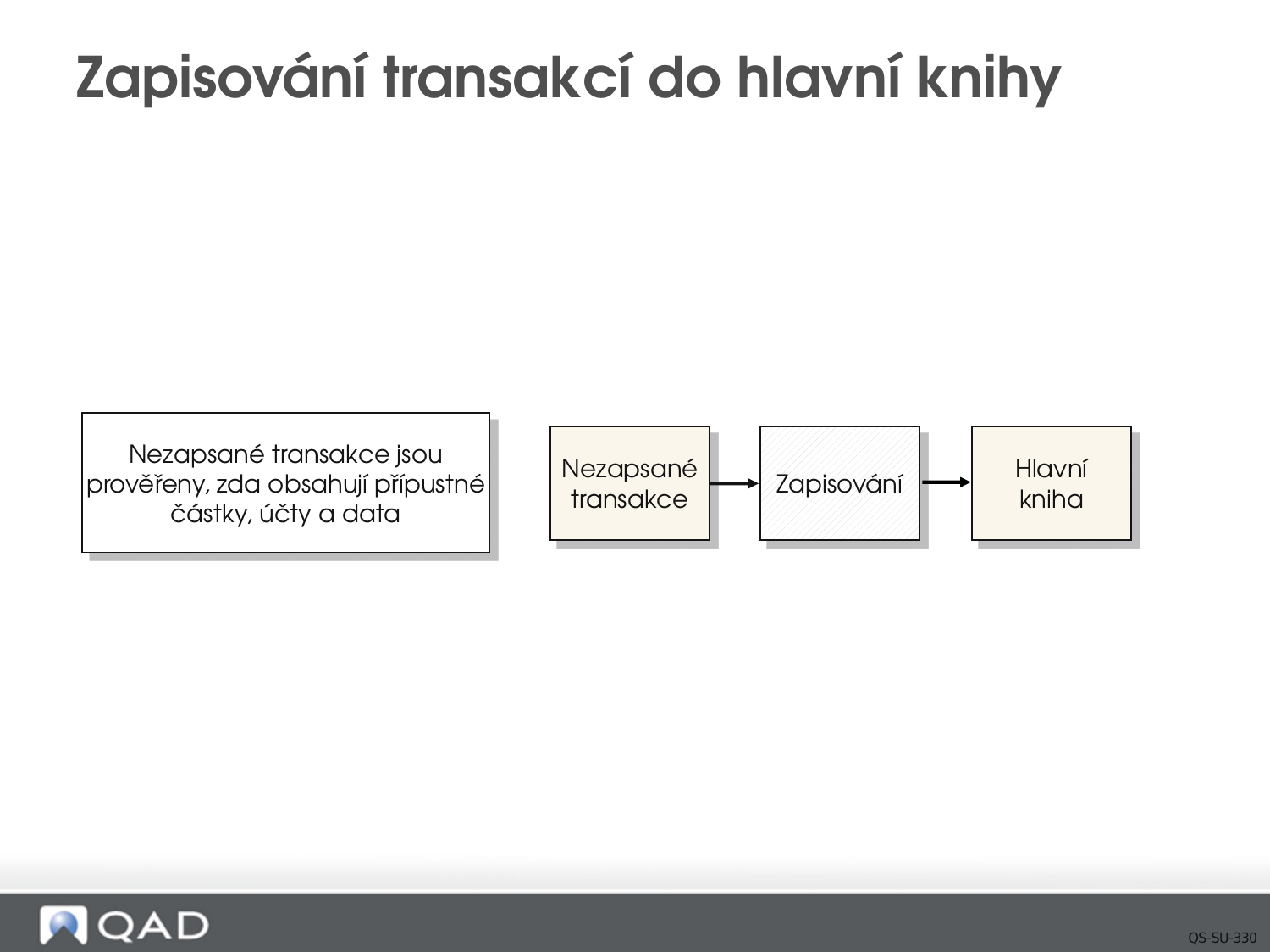

# Zapisování transakcí do hlavní knihy
Nezapsané transakce jsou prověřeny, zda obsahují přípustné částky, účty a data
Nezapsané
transakce
Zapisování
Hlavní
kniha

QS-SU-330